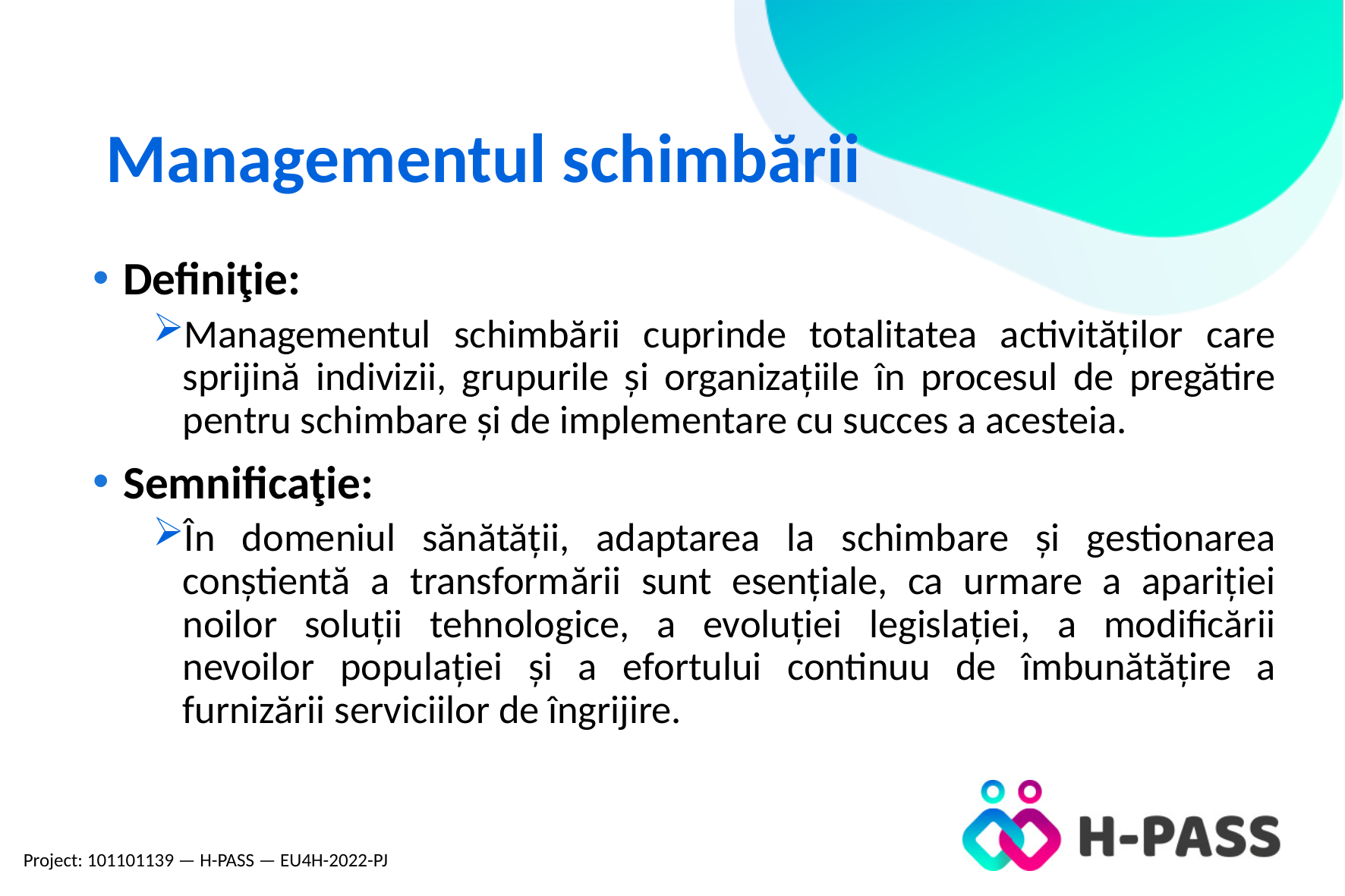

Managementul schimbării
Definiţie:
Managementul schimbării cuprinde totalitatea activităților care sprijină indivizii, grupurile și organizațiile în procesul de pregătire pentru schimbare și de implementare cu succes a acesteia.
Semnificaţie:
În domeniul sănătății, adaptarea la schimbare și gestionarea conștientă a transformării sunt esențiale, ca urmare a apariției noilor soluții tehnologice, a evoluției legislației, a modificării nevoilor populației și a efortului continuu de îmbunătățire a furnizării serviciilor de îngrijire.

Project: 101101139 — H-PASS — EU4H-2022-PJ